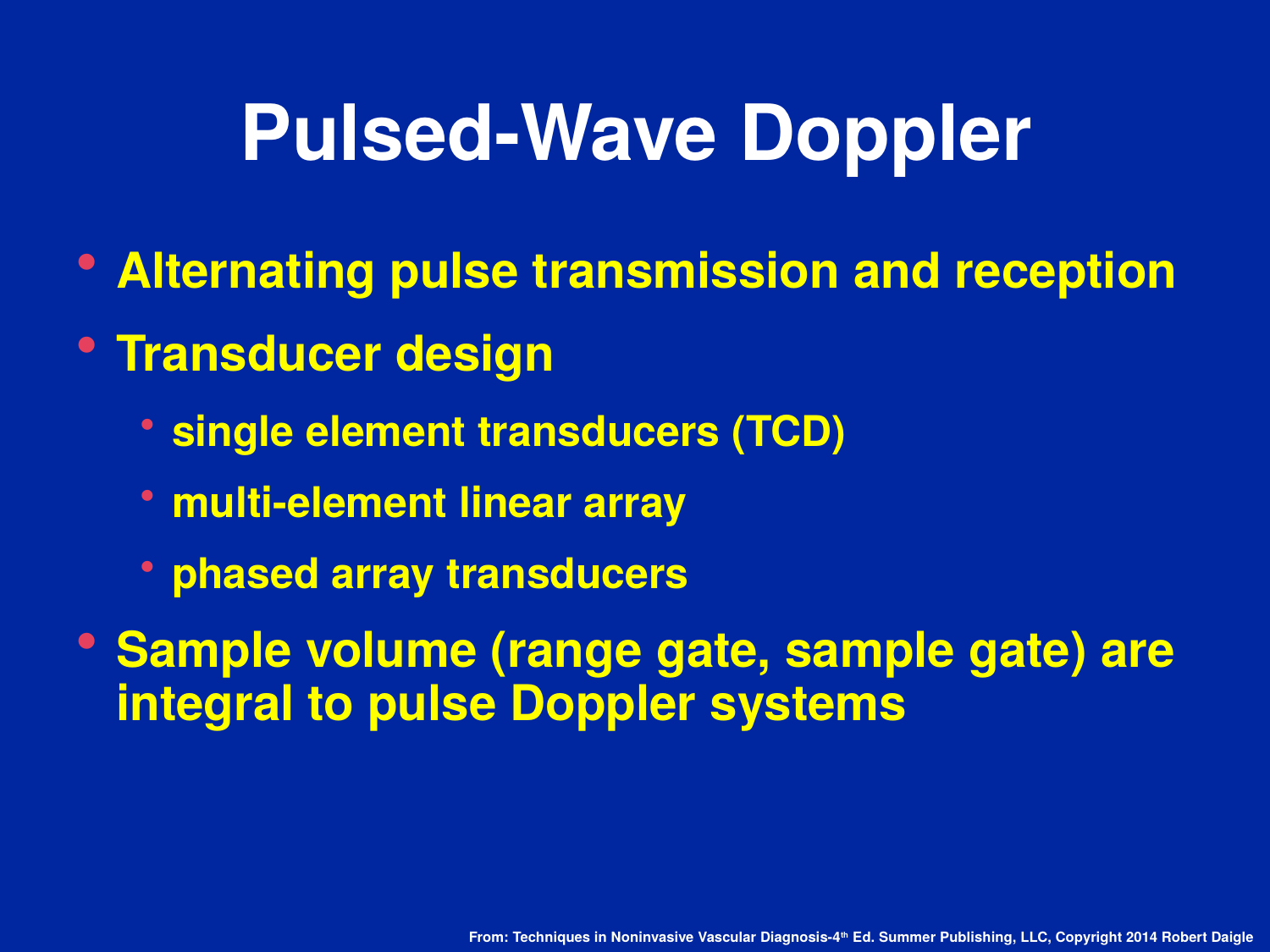

# Pulsed-Wave Doppler
Alternating pulse transmission and reception
Transducer design
single element transducers (TCD)
multi-element linear array
phased array transducers
Sample volume (range gate, sample gate) are integral to pulse Doppler systems